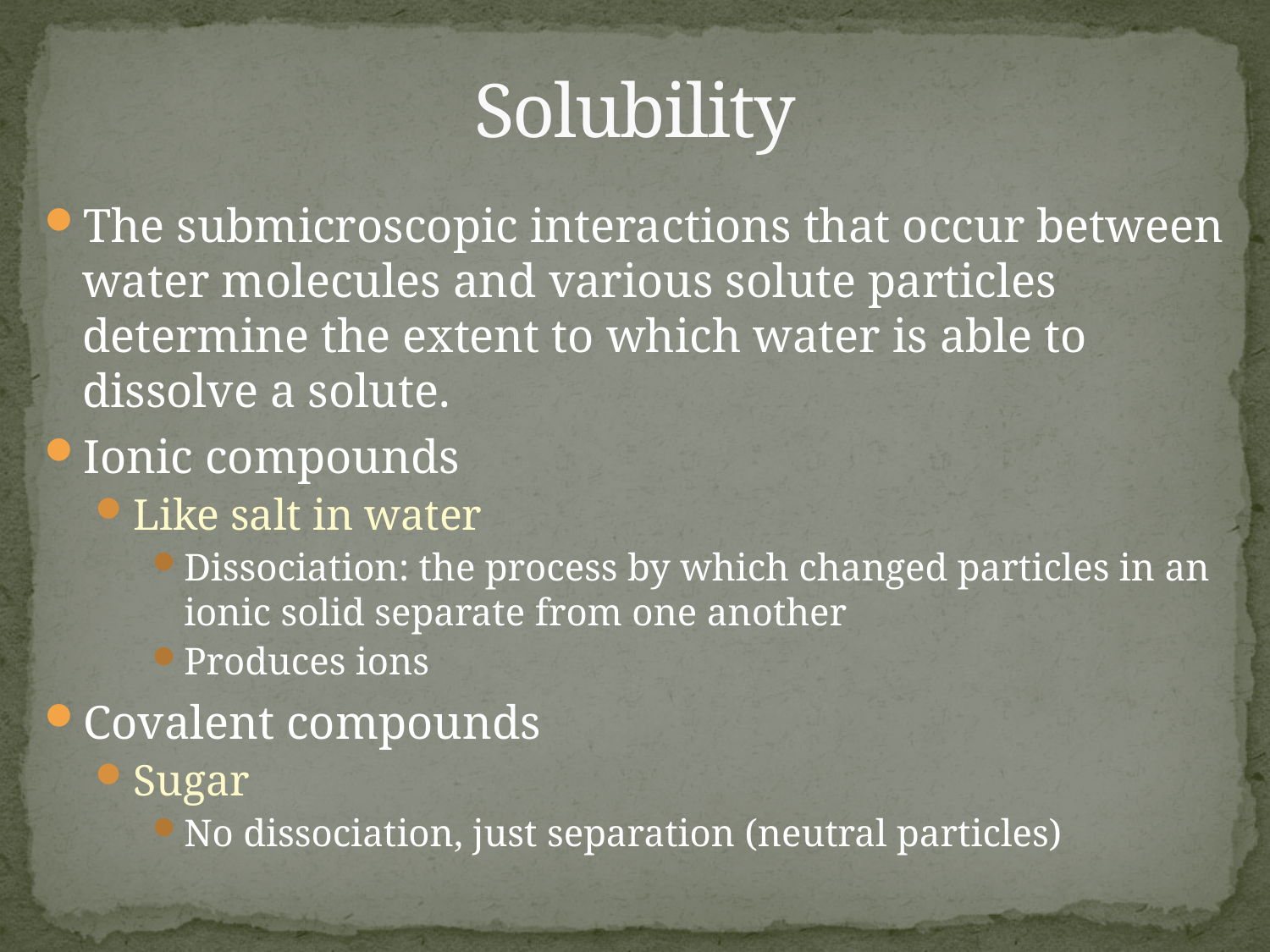

# Solubility
The submicroscopic interactions that occur between water molecules and various solute particles determine the extent to which water is able to dissolve a solute.
Ionic compounds
Like salt in water
Dissociation: the process by which changed particles in an ionic solid separate from one another
Produces ions
Covalent compounds
Sugar
No dissociation, just separation (neutral particles)